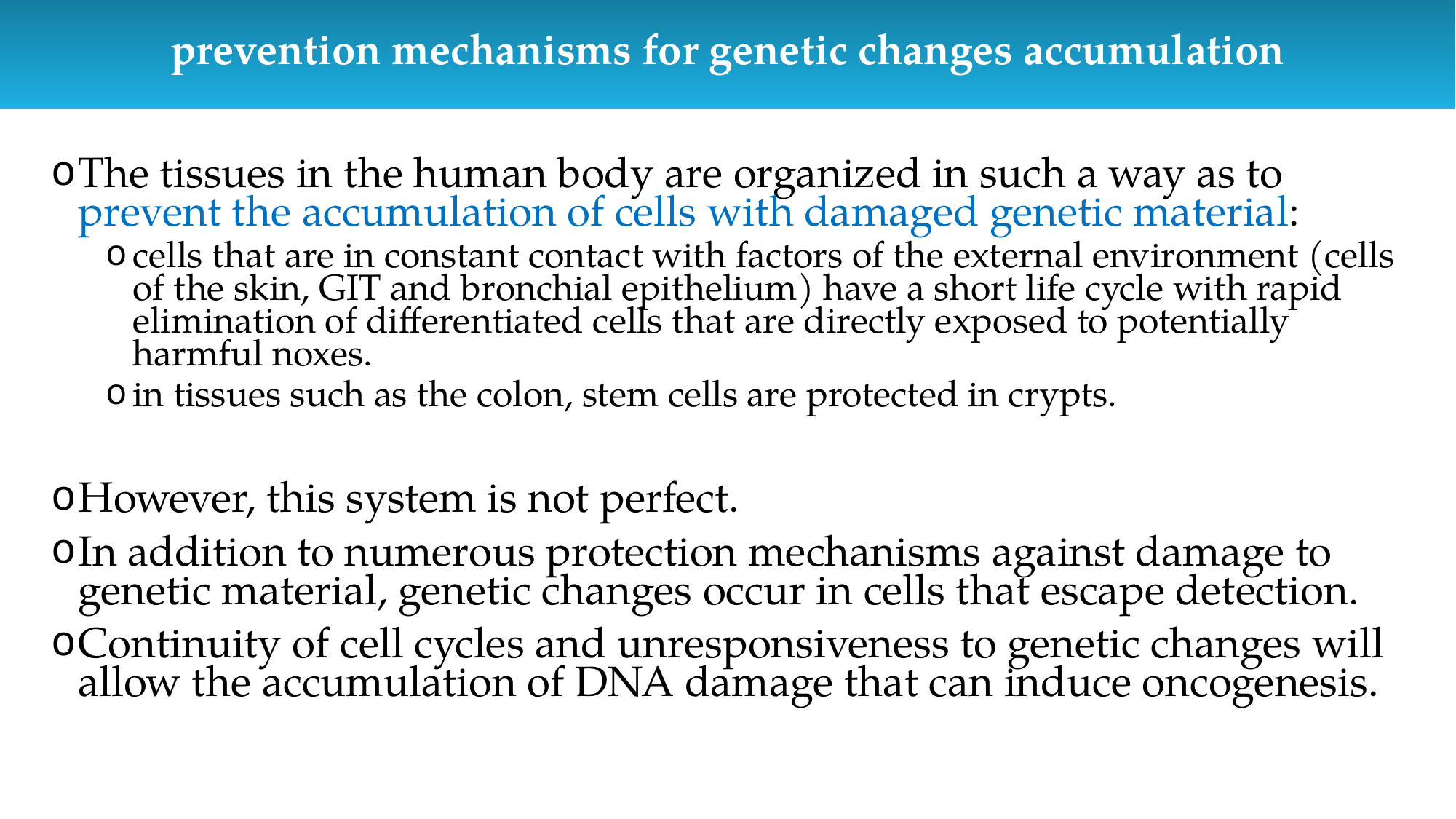

prevention mechanisms for genetic changes accumulation
The tissues in the human body are organized in such a way as to prevent the accumulation of cells with damaged genetic material:
cells that are in constant contact with factors of the external environment (cells of the skin, GIT and bronchial epithelium) have a short life cycle with rapid elimination of differentiated cells that are directly exposed to potentially harmful noxes.
in tissues such as the colon, stem cells are protected in crypts.

However, this system is not perfect.
In addition to numerous protection mechanisms against damage to genetic material, genetic changes occur in cells that escape detection.
Continuity of cell cycles and unresponsiveness to genetic changes will allow the accumulation of DNA damage that can induce oncogenesis.